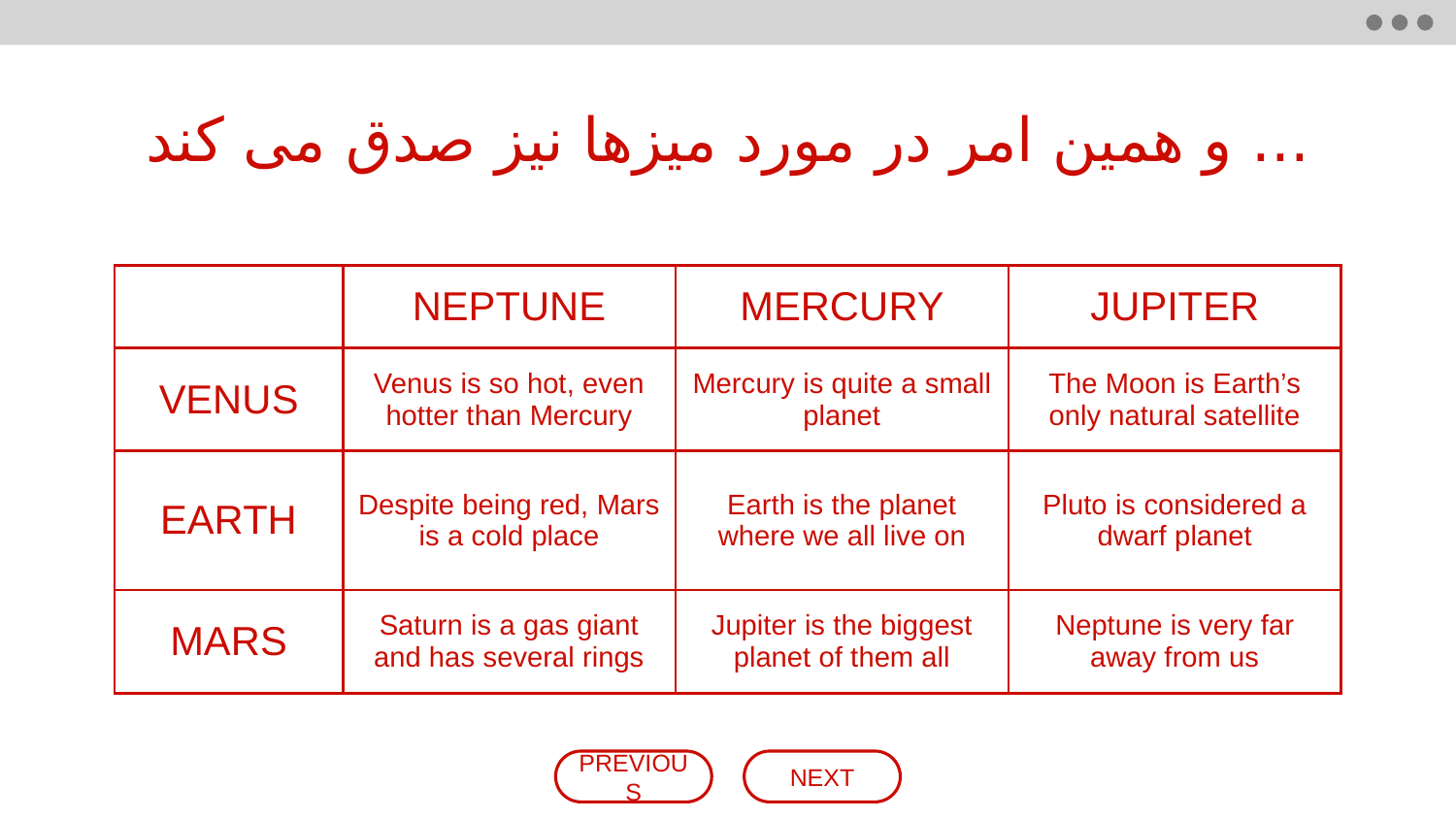

# ... و همین امر در مورد میزها نیز صدق می کند
|  | NEPTUNE | MERCURY | JUPITER |
| --- | --- | --- | --- |
| VENUS | Venus is so hot, even hotter than Mercury | Mercury is quite a small planet | The Moon is Earth’s only natural satellite |
| EARTH | Despite being red, Mars is a cold place | Earth is the planet where we all live on | Pluto is considered a dwarf planet |
| MARS | Saturn is a gas giant and has several rings | Jupiter is the biggest planet of them all | Neptune is very far away from us |
PREVIOUS
NEXT